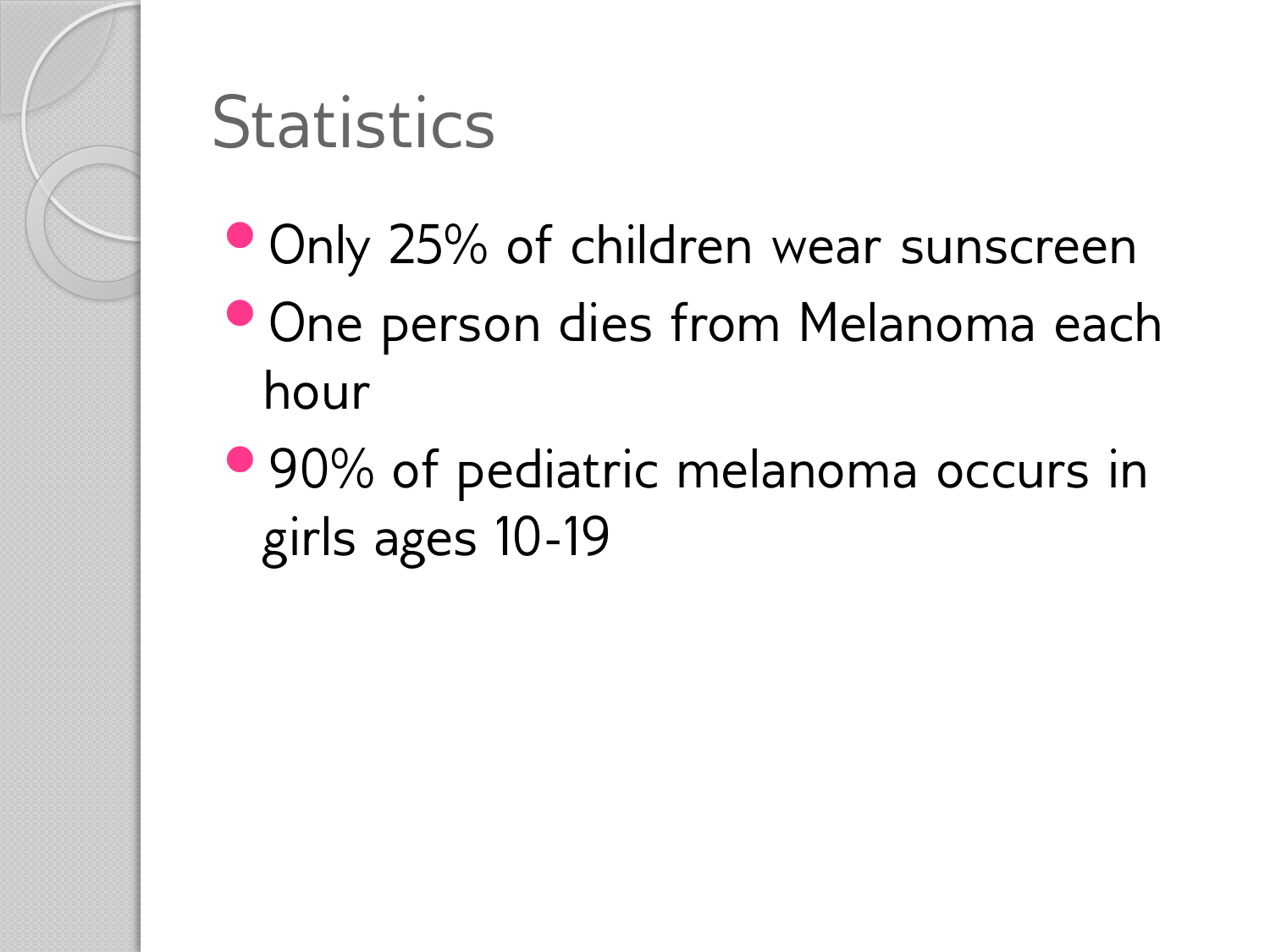

# Statistics
Only 25% of children wear sunscreen
One person dies from Melanoma each hour
90% of pediatric melanoma occurs in girls ages 10-19